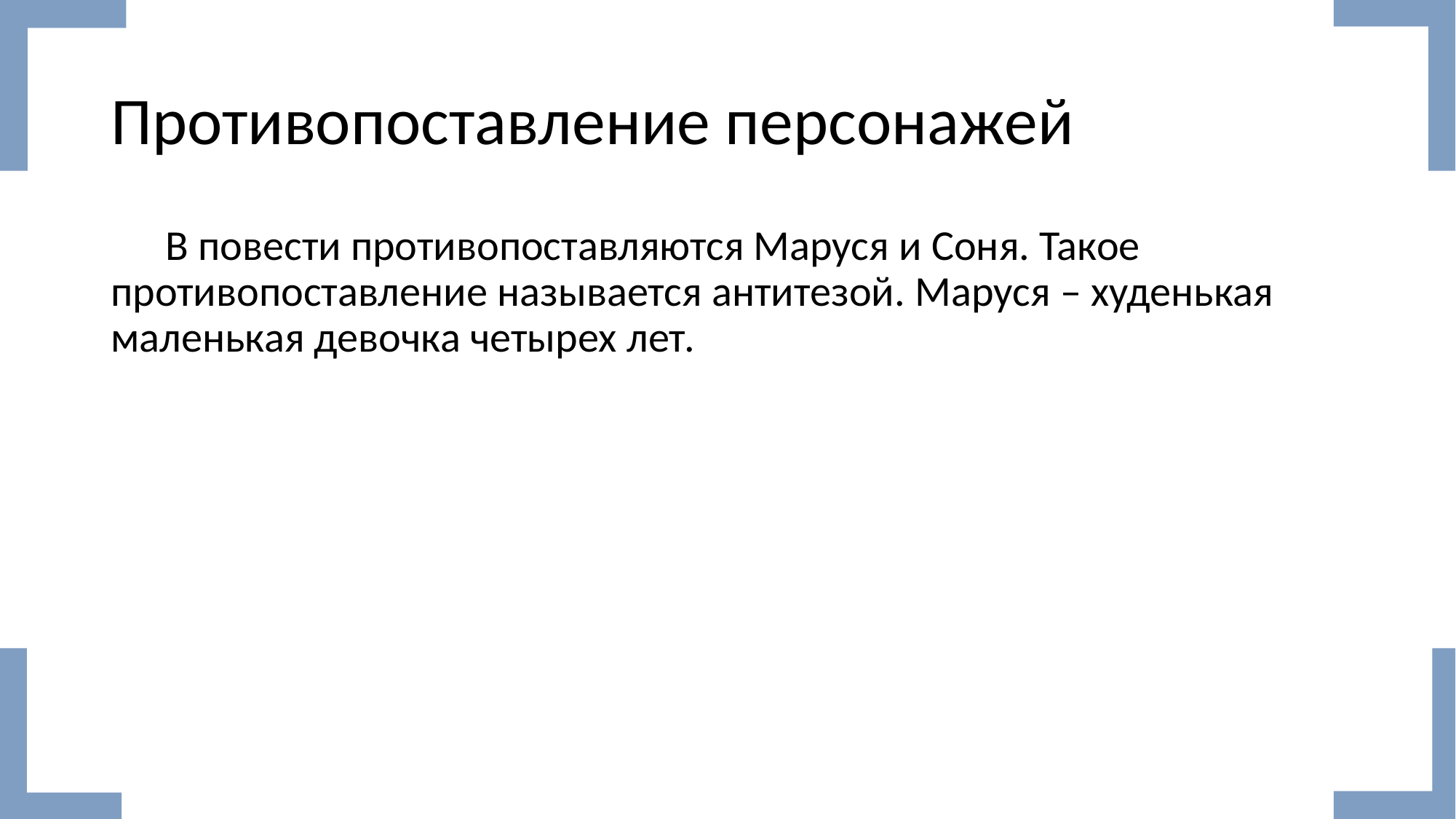

# Противопоставление персонажей
В повести противопоставляются Маруся и Соня. Такое противопоставление называется антитезой. Маруся – худенькая маленькая девочка четырех лет.